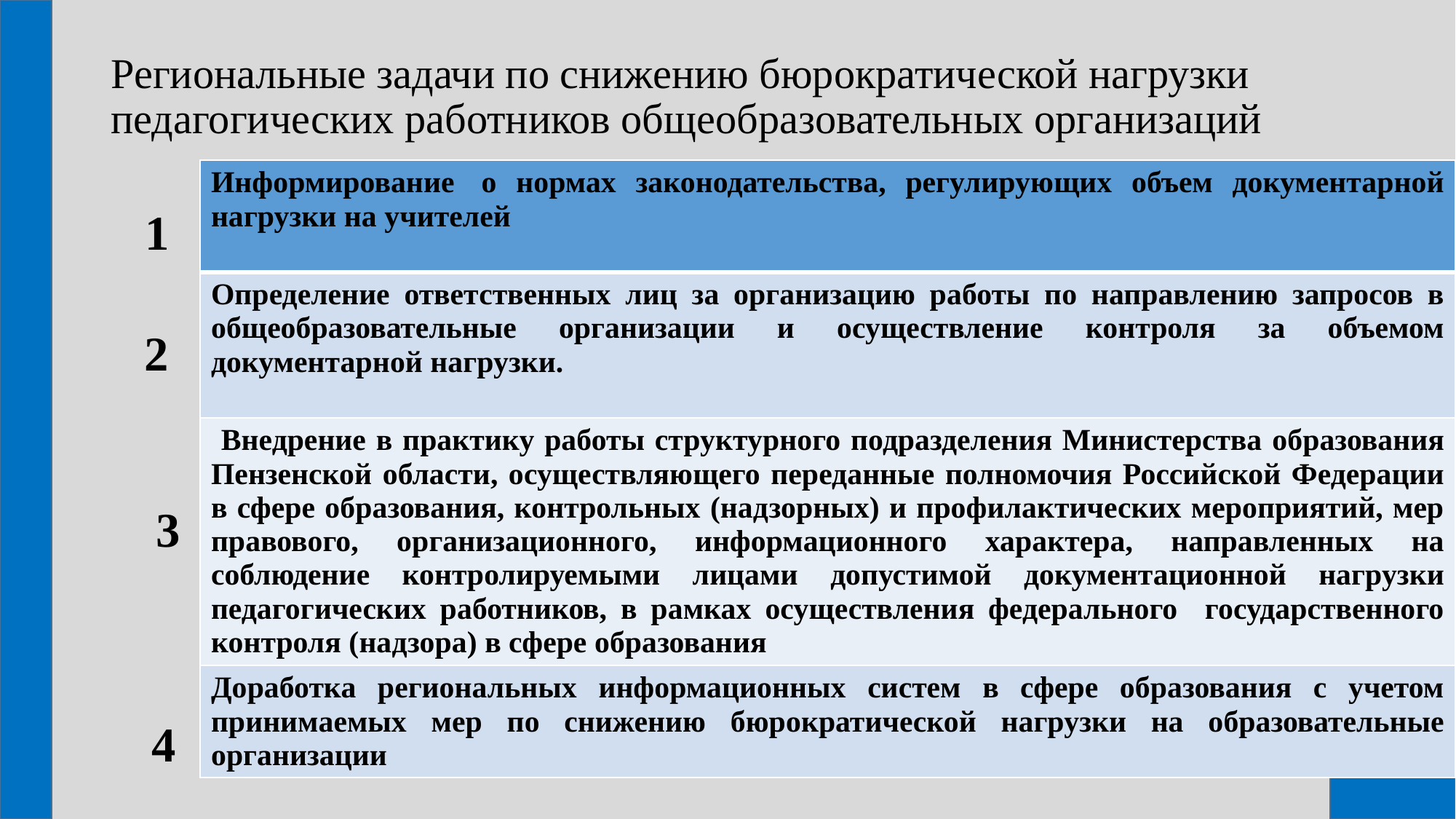

# Региональные задачи по снижению бюрократической нагрузки педагогических работников общеобразовательных организаций
| Информирование  о нормах законодательства, регулирующих объем документарной нагрузки на учителей |
| --- |
| Определение ответственных лиц за организацию работы по направлению запросов в общеобразовательные организации и осуществление контроля за объемом документарной нагрузки. |
| Внедрение в практику работы структурного подразделения Министерства образования Пензенской области, осуществляющего переданные полномочия Российской Федерации в сфере образования, контрольных (надзорных) и профилактических мероприятий, мер правового, организационного, информационного характера, направленных на соблюдение контролируемыми лицами допустимой документационной нагрузки педагогических работников, в рамках осуществления федерального государственного контроля (надзора) в сфере образования |
| Доработка региональных информационных систем в сфере образования с учетом принимаемых мер по снижению бюрократической нагрузки на образовательные организации |
1

2
3

4